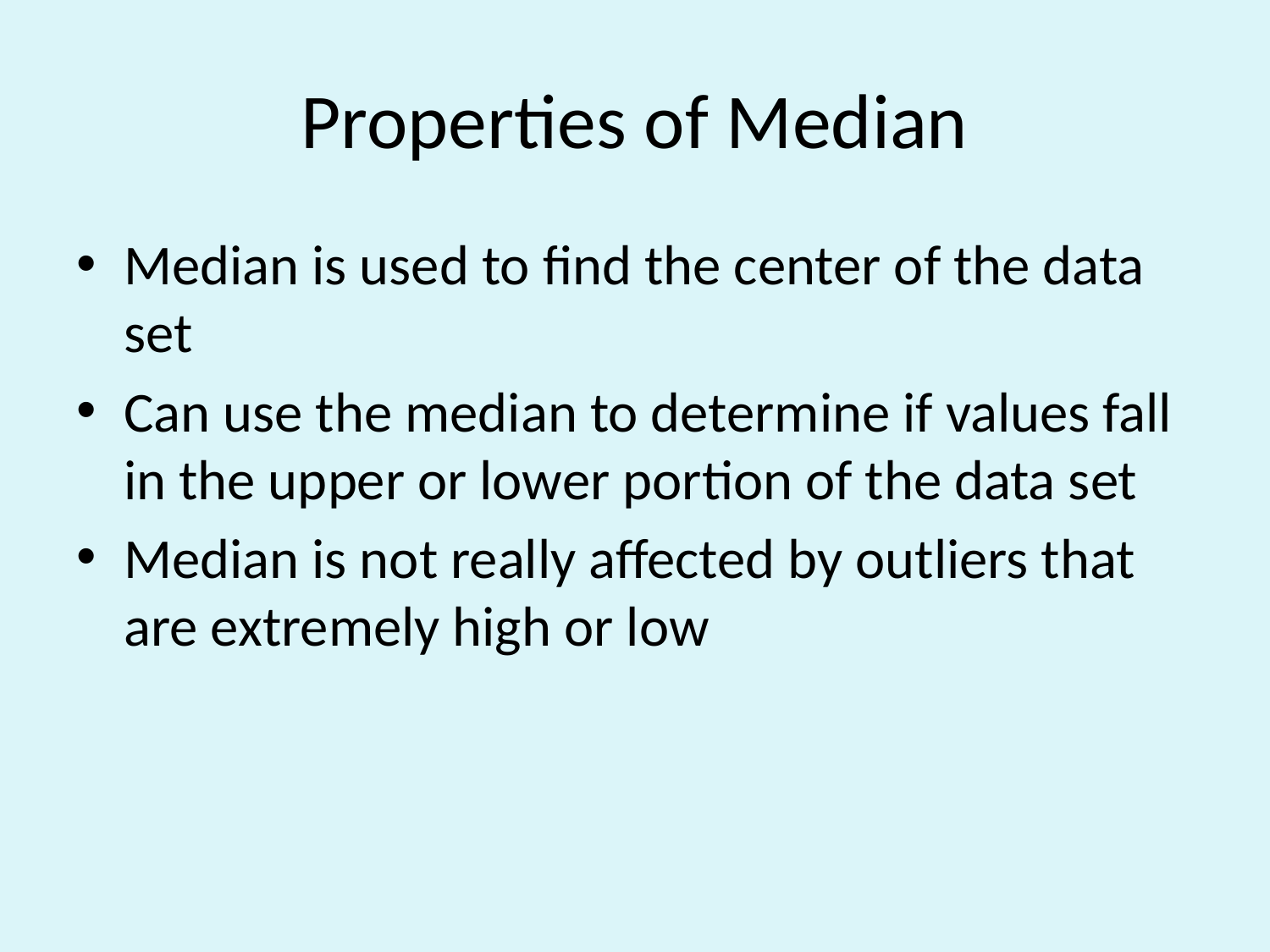

# Properties of Median
Median is used to find the center of the data set
Can use the median to determine if values fall in the upper or lower portion of the data set
Median is not really affected by outliers that are extremely high or low